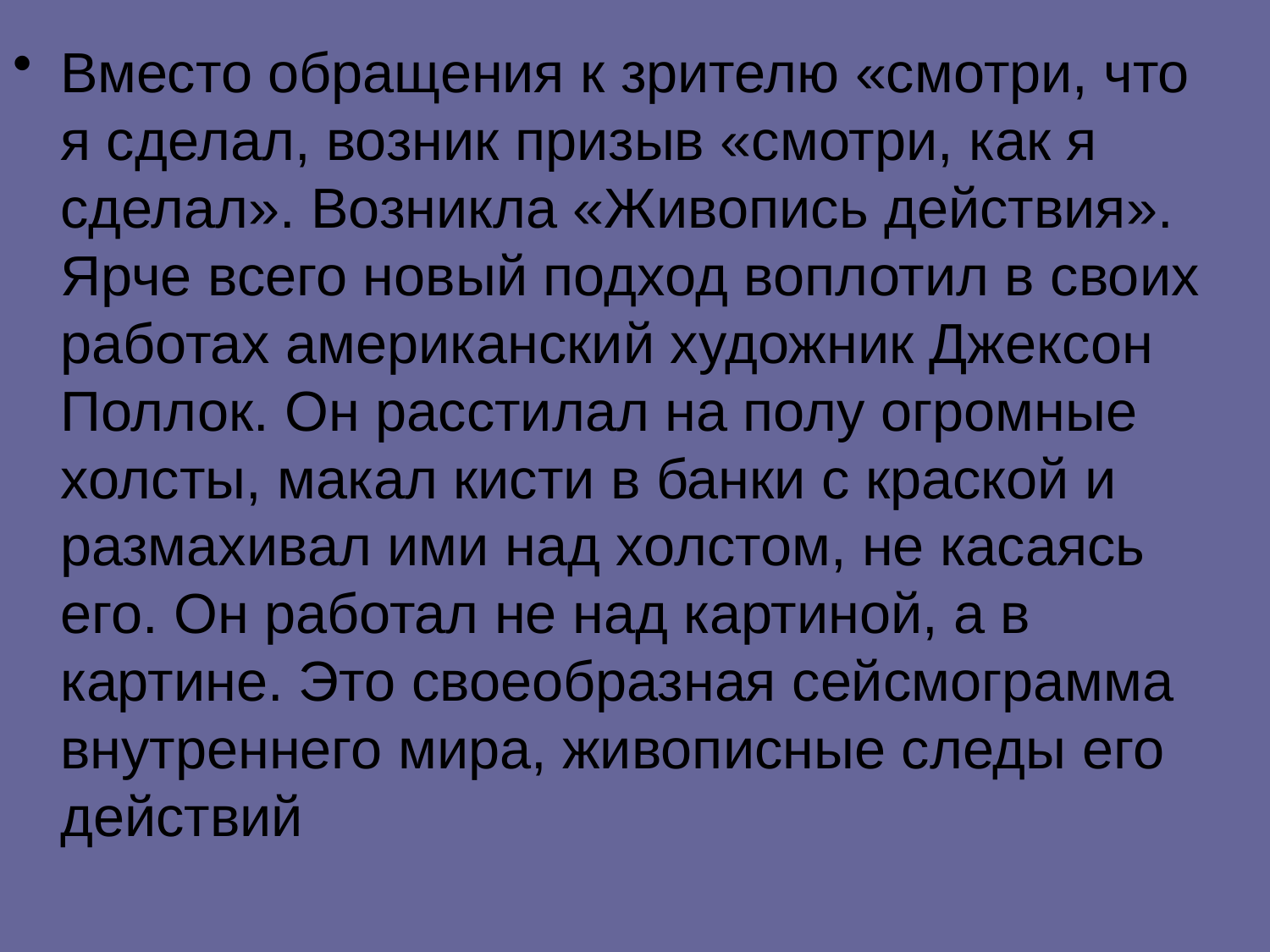

Вместо обращения к зрителю «смотри, что я сделал, возник призыв «смотри, как я сделал». Возникла «Живопись действия». Ярче всего новый подход воплотил в своих работах американский художник Джексон Поллок. Он расстилал на полу огромные холсты, макал кисти в банки с краской и размахивал ими над холстом, не касаясь его. Он работал не над картиной, а в картине. Это своеобразная сейсмограмма внутреннего мира, живописные следы его действий